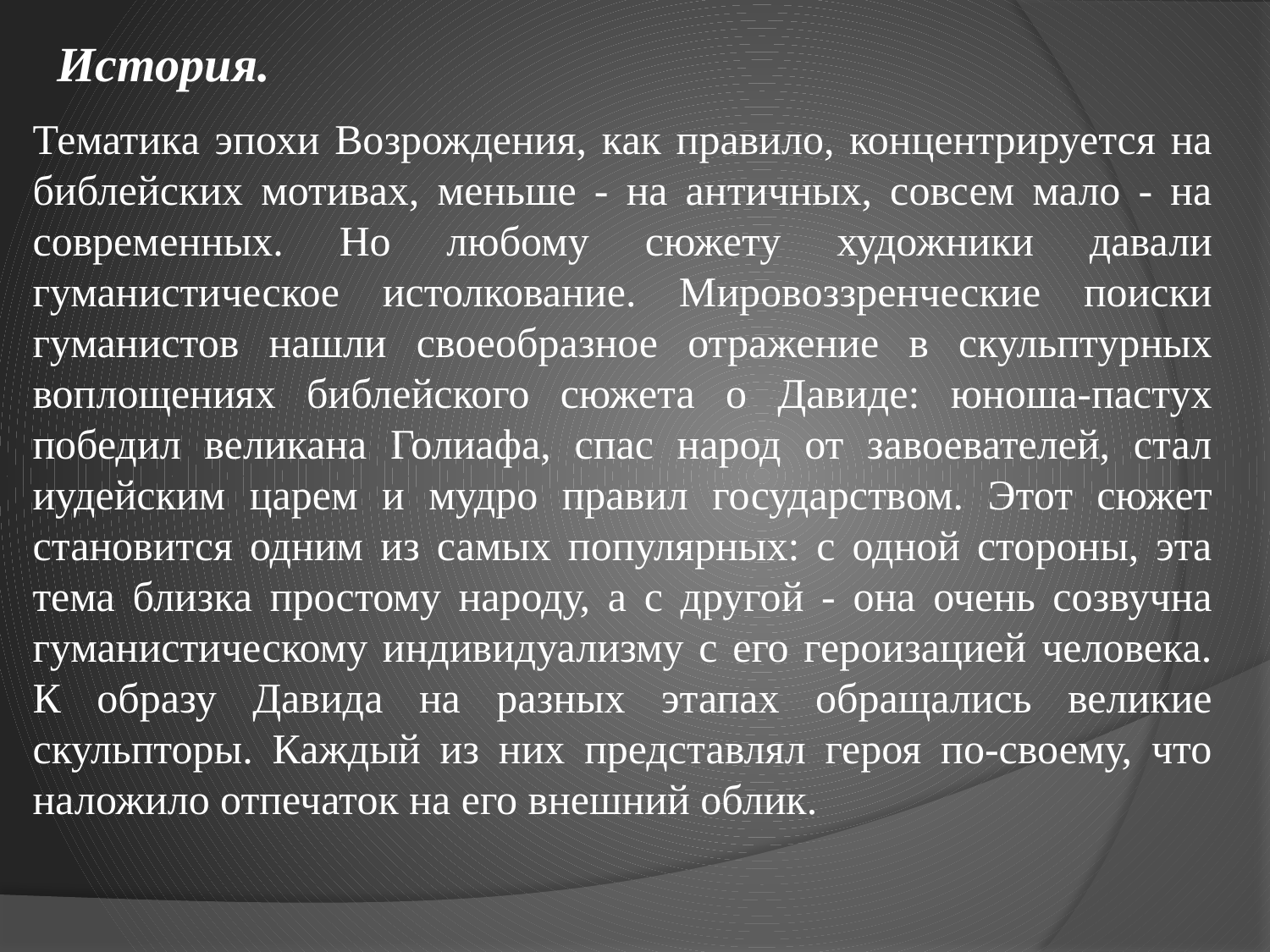

История.
Тематика эпохи Возрождения, как правило, концентрируется на библейских мотивах, меньше - на античных, совсем мало - на современных. Но любому сюжету художники давали гуманистическое истолкование. Мировоззренческие поиски гуманистов нашли своеобразное отражение в скульптурных воплощениях библейского сюжета о Давиде: юноша-пастух победил великана Голиафа, спас народ от завоевателей, стал иудейским царем и мудро правил государством. Этот сюжет становится одним из самых популярных: с одной стороны, эта тема близка простому народу, а с другой - она очень созвучна гуманистическому индивидуализму с его героизацией человека. К образу Давида на разных этапах обращались великие скульпторы. Каждый из них представлял героя по-своему, что наложило отпечаток на его внешний облик.